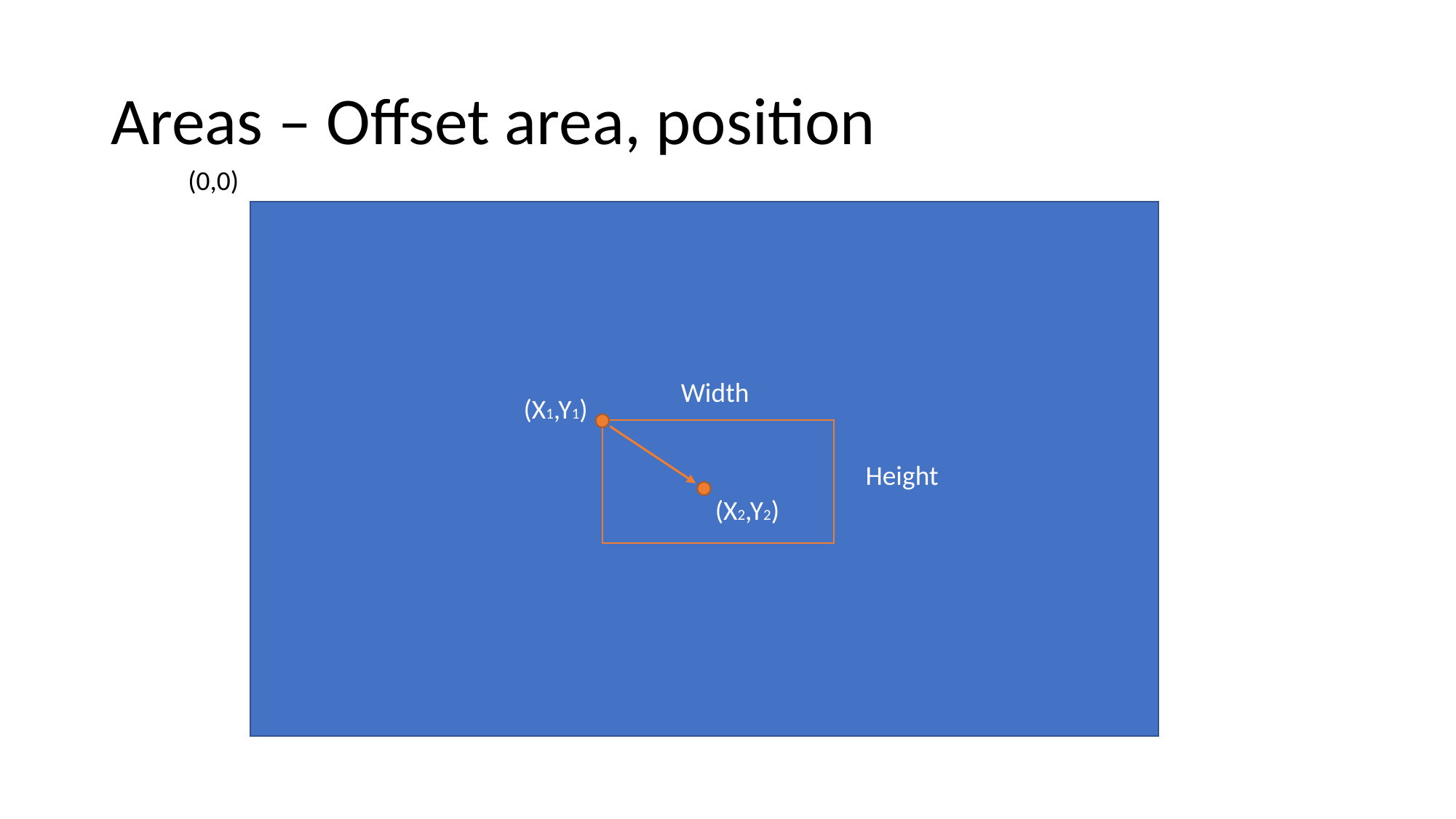

# Areas – Offset area, position
(0,0)

Width
(X1,Y1)

Height

(X2,Y2)